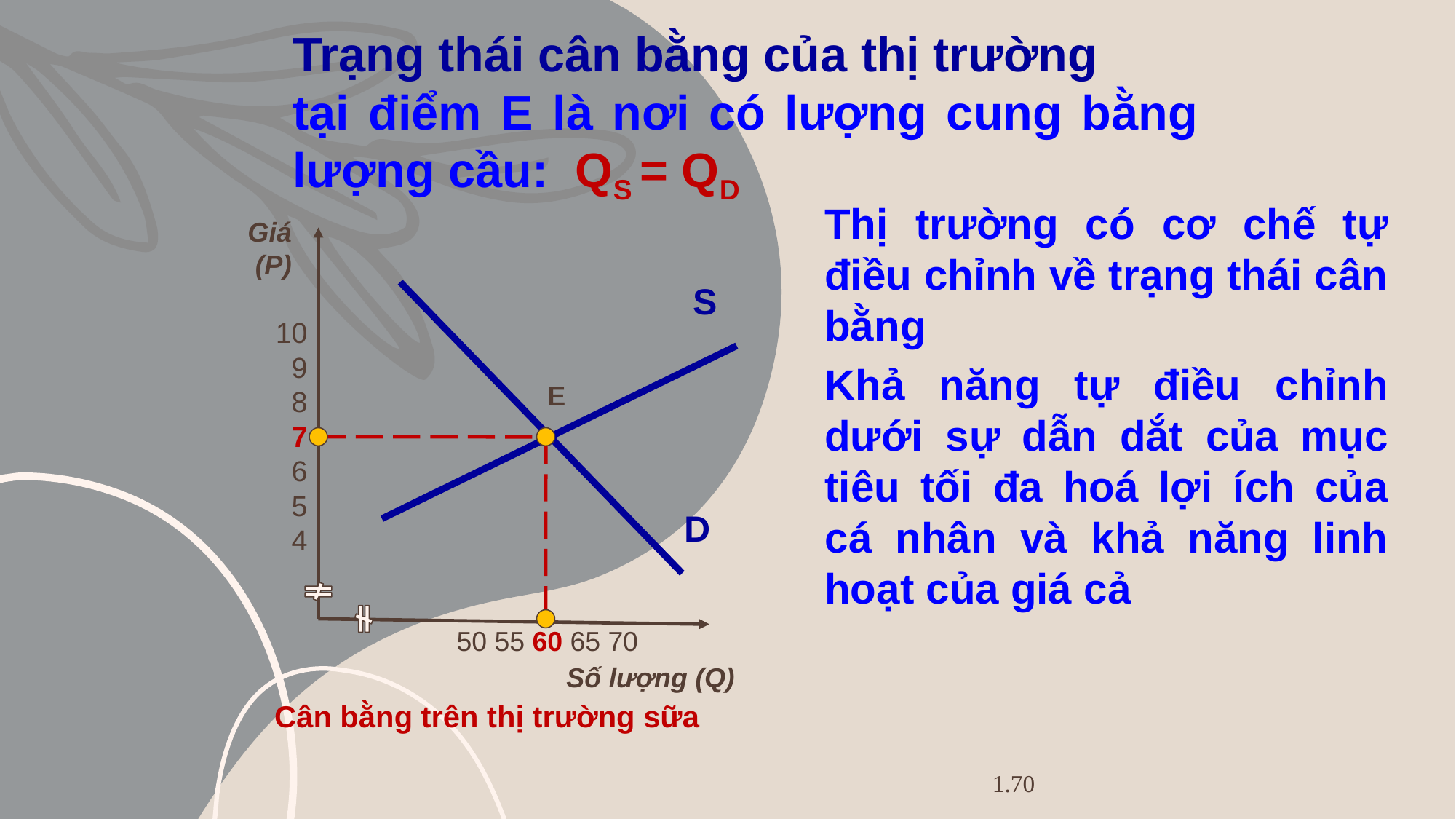

Trạng thái cân bằng của thị trường
tại điểm E là nơi có lượng cung bằng lượng cầu:  QS = QD

Thị trường có cơ chế tự điều chỉnh về trạng thái cân bằng
Khả năng tự điều chỉnh dưới sự dẫn dắt của mục tiêu tối đa hoá lợi ích của cá nhân và khả năng linh hoạt của giá cả
Giá
(P)

10
9
8
7
6
5
4
D

      50 55 60 65 70
Số lượng (Q)
Cân bằng trên thị trường sữa
S

E

1.70